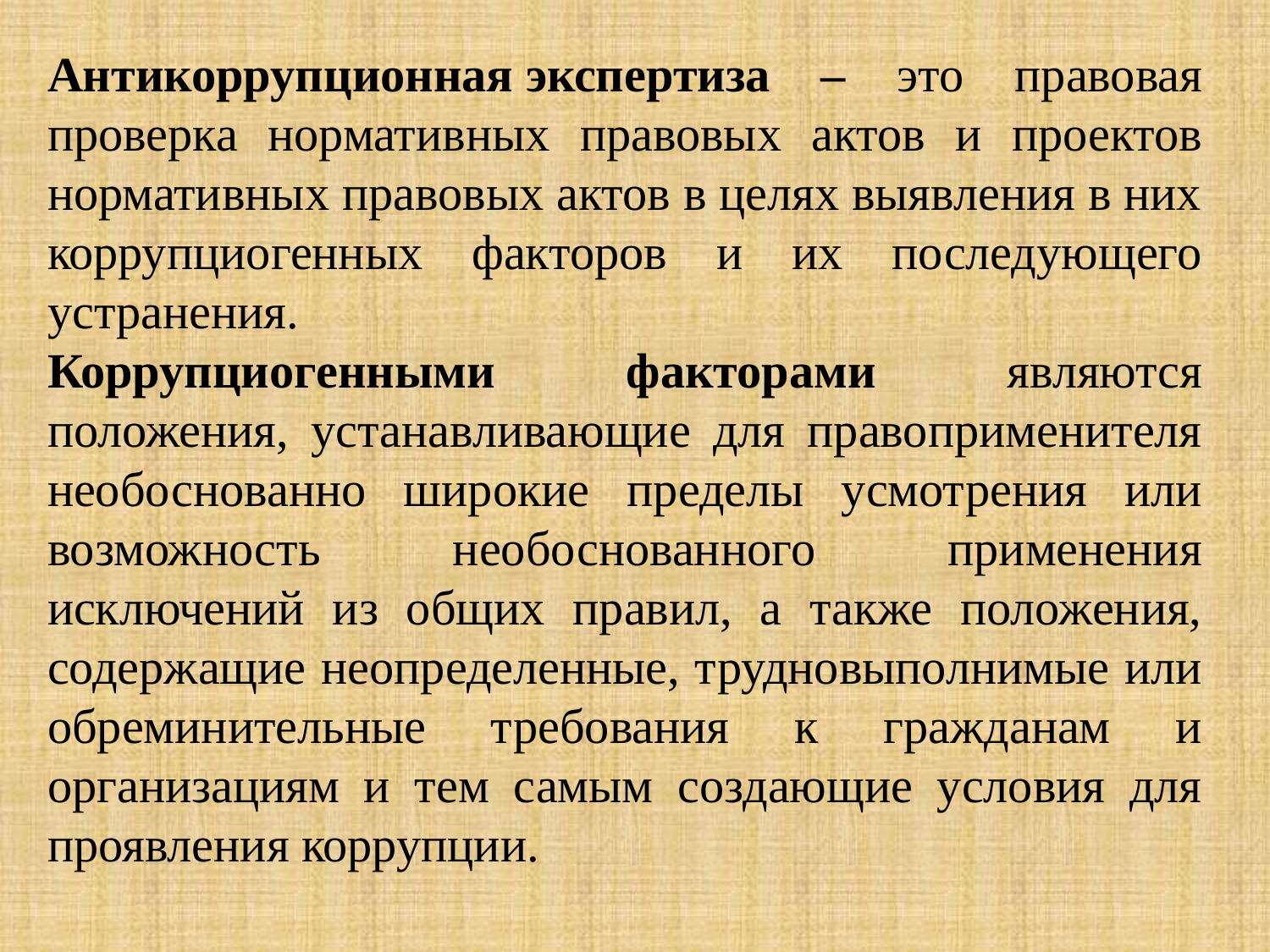

Антикоррупционная экспертиза – это правовая проверка нормативных правовых актов и проектов нормативных правовых актов в целях выявления в них коррупциогенных факторов и их последующего устранения.
Коррупциогенными факторами являются положения, устанавливающие для правоприменителя необоснованно широкие пределы усмотрения или возможность необоснованного применения исключений из общих правил, а также положения, содержащие неопределенные, трудновыполнимые или обреминительные требования к гражданам и организациям и тем самым создающие условия для проявления коррупции.